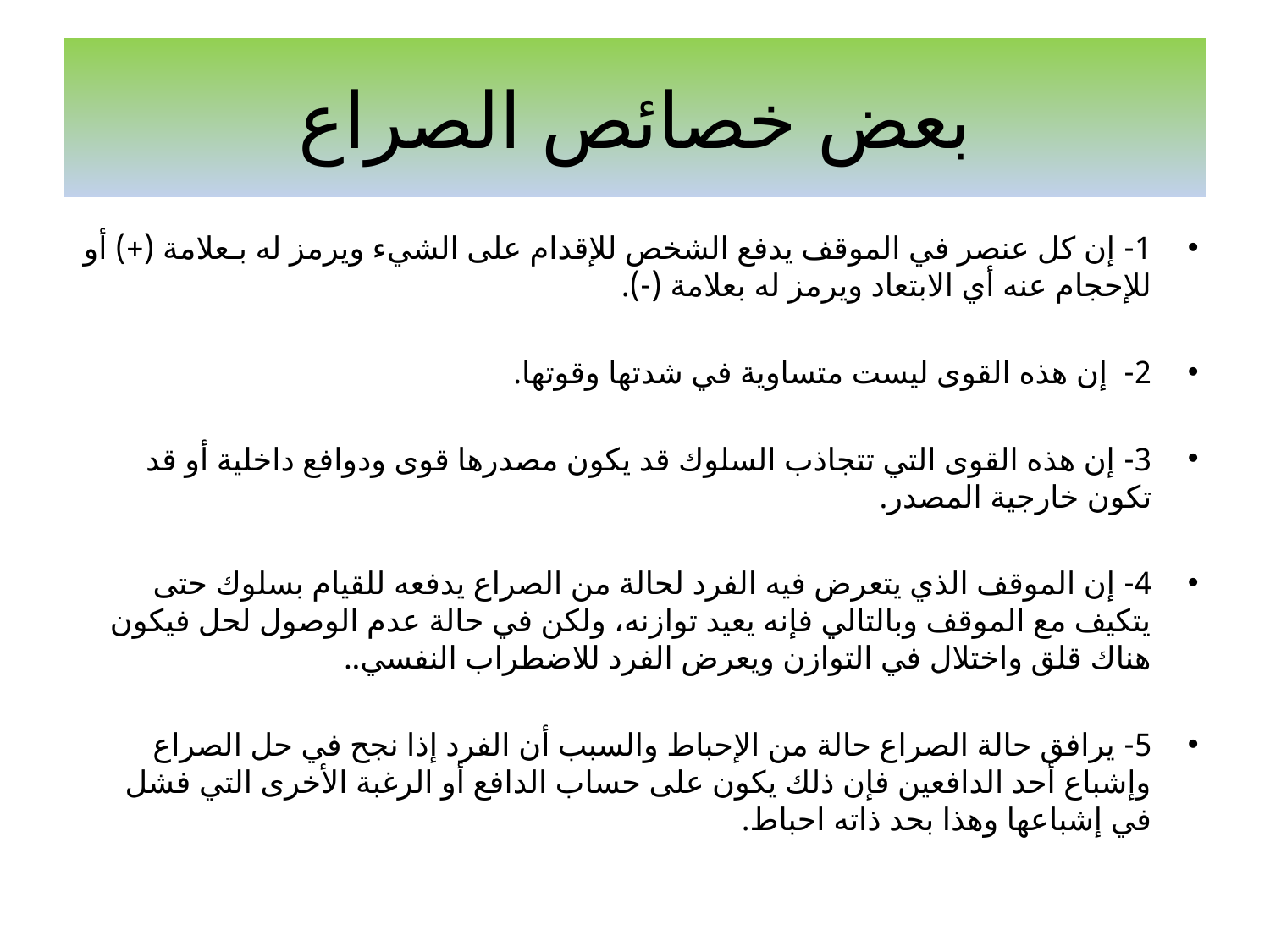

# بعض خصائص الصراع
1- إن كل عنصر في الموقف يدفع الشخص للإقدام على الشيء ويرمز له بـعلامة (+) أو للإحجام عنه أي الابتعاد ويرمز له بعلامة (-).

2-  إن هذه القوى ليست متساوية في شدتها وقوتها.

3- إن هذه القوى التي تتجاذب السلوك قد يكون مصدرها قوى ودوافع داخلية أو قد تكون خارجية المصدر.

4- إن الموقف الذي يتعرض فيه الفرد لحالة من الصراع يدفعه للقيام بسلوك حتى يتكيف مع الموقف وبالتالي فإنه يعيد توازنه، ولكن في حالة عدم الوصول لحل فيكون هناك قلق واختلال في التوازن ويعرض الفرد للاضطراب النفسي..

5- يرافق حالة الصراع حالة من الإحباط والسبب أن الفرد إذا نجح في حل الصراع وإشباع أحد الدافعين فإن ذلك يكون على حساب الدافع أو الرغبة الأخرى التي فشل في إشباعها وهذا بحد ذاته احباط.